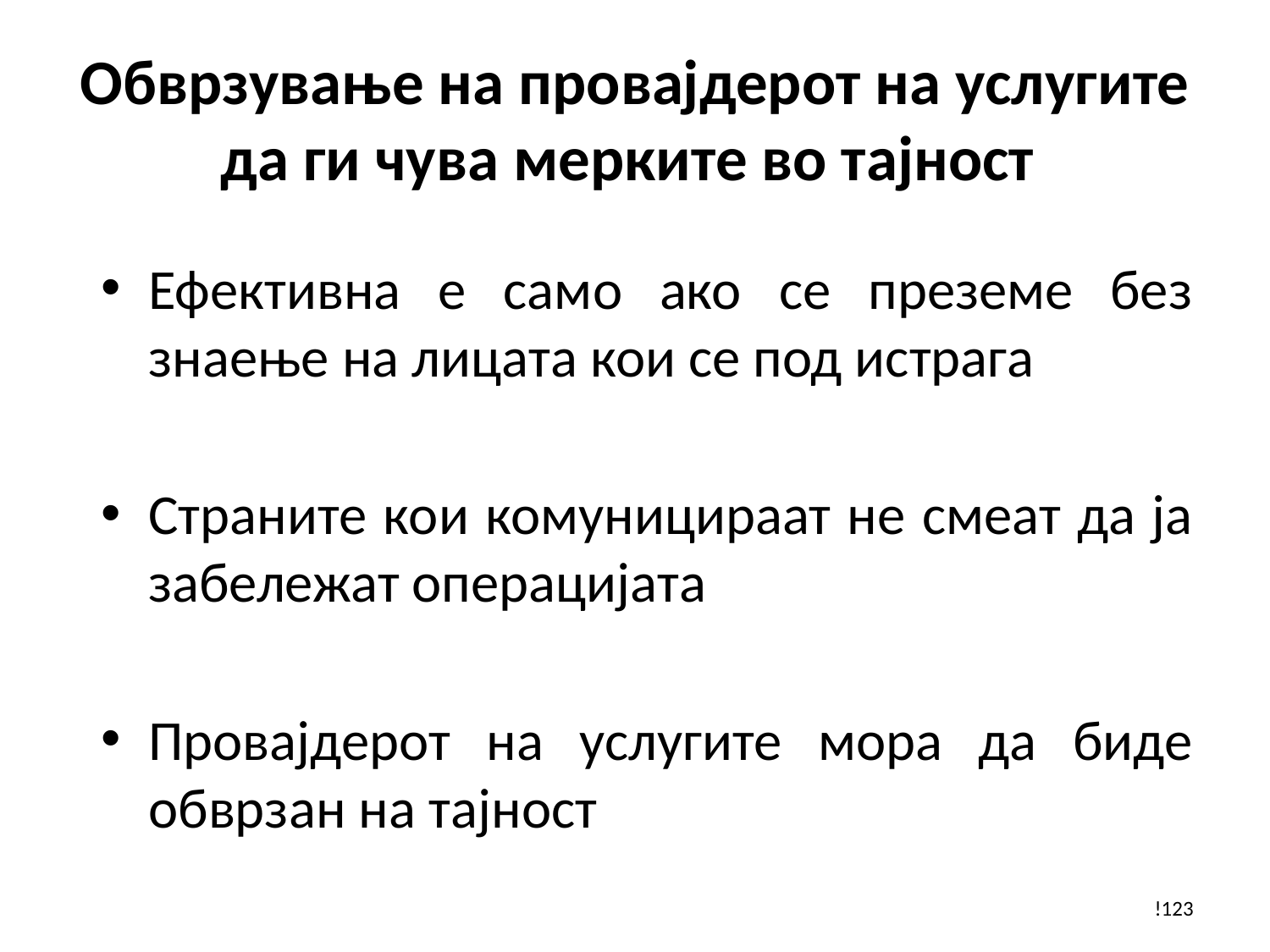

# Обврзување на провајдерот на услугите да ги чува мерките во тајност
Ефективна е само ако се преземе без знаење на лицата кои се под истрага

Страните кои комуницираат не смеат да ја забележат операцијата

Провајдерот на услугите мора да биде обврзан на тајност
!123